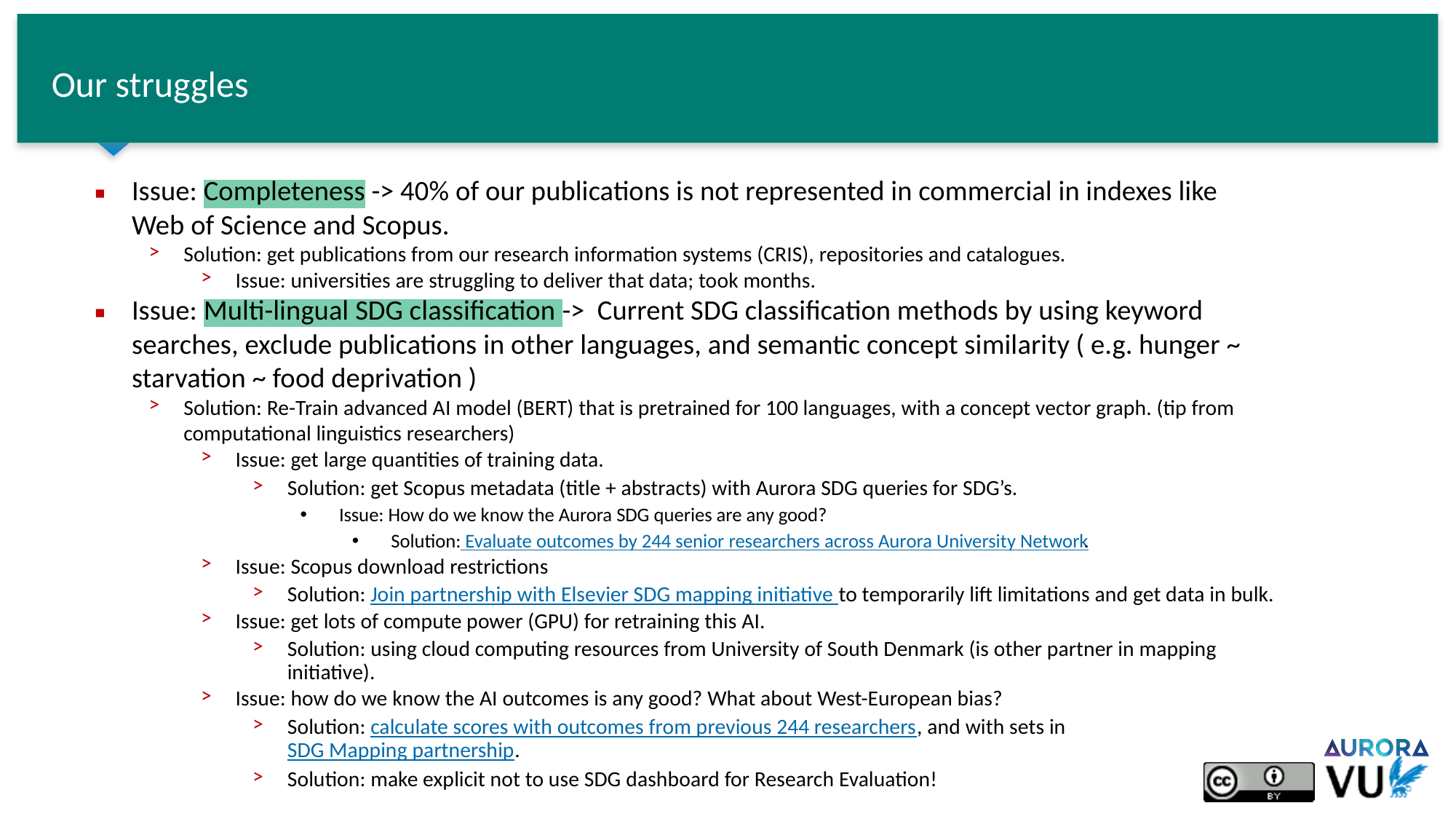

# Our struggles
Issue: Completeness -> 40% of our publications is not represented in commercial in indexes like Web of Science and Scopus.
Solution: get publications from our research information systems (CRIS), repositories and catalogues.
Issue: universities are struggling to deliver that data; took months.
Issue: Multi-lingual SDG classification ->  Current SDG classification methods by using keyword searches, exclude publications in other languages, and semantic concept similarity ( e.g. hunger ~ starvation ~ food deprivation )
Solution: Re-Train advanced AI model (BERT) that is pretrained for 100 languages, with a concept vector graph. (tip from computational linguistics researchers)
Issue: get large quantities of training data.
Solution: get Scopus metadata (title + abstracts) with Aurora SDG queries for SDG’s.
Issue: How do we know the Aurora SDG queries are any good?
Solution: Evaluate outcomes by 244 senior researchers across Aurora University Network.
Issue: Scopus download restrictions
Solution: Join partnership with Elsevier SDG mapping initiative to temporarily lift limitations and get data in bulk.
Issue: get lots of compute power (GPU) for retraining this AI.
Solution: using cloud computing resources from University of South Denmark (is other partner in mapping initiative).
Issue: how do we know the AI outcomes is any good? What about West-European bias?
Solution: calculate scores with outcomes from previous 244 researchers, and with sets in SDG Mapping partnership.
Solution: make explicit not to use SDG dashboard for Research Evaluation!